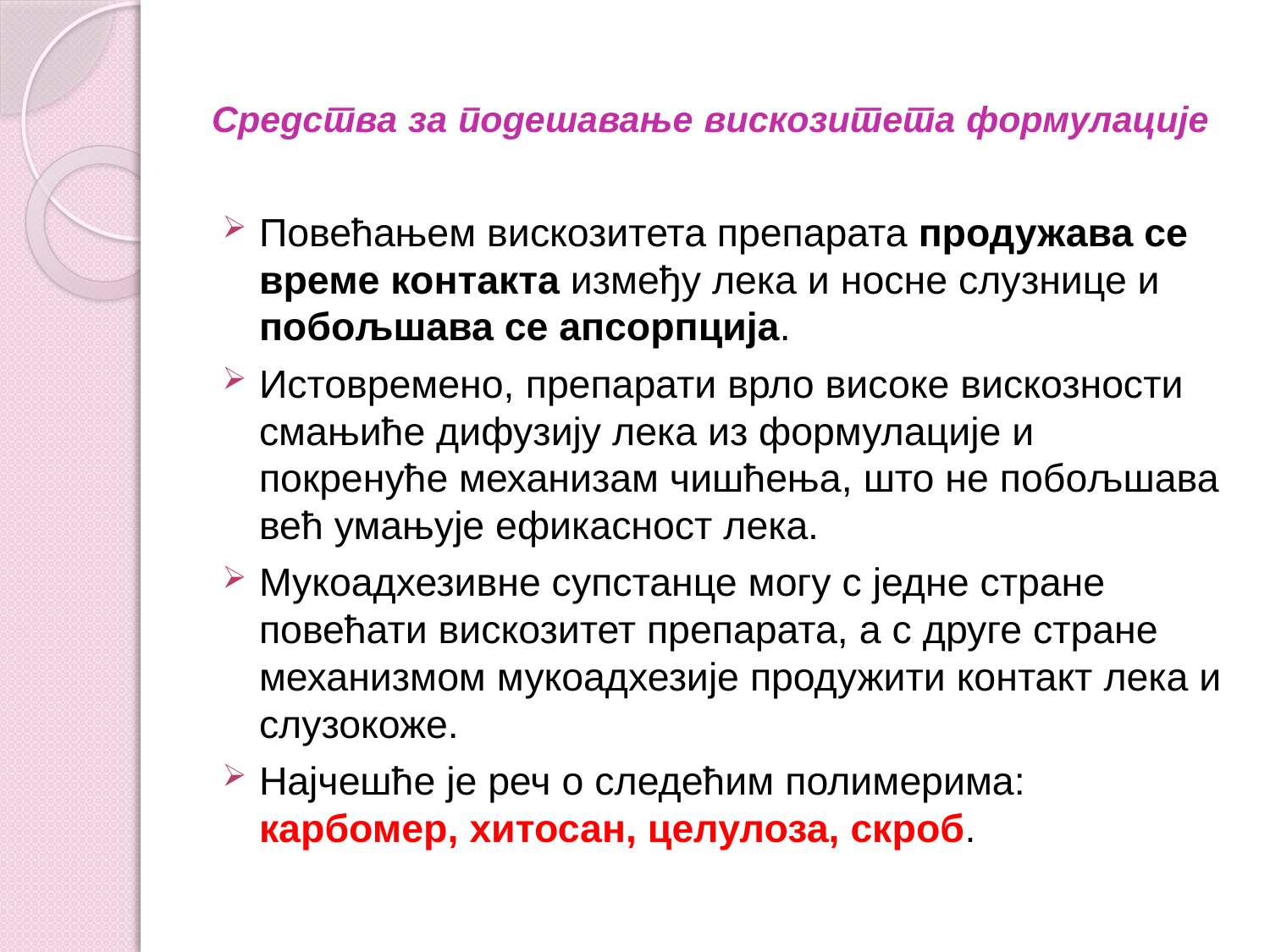

# Средства за подешавање вискозитета формулације
Повећањем вискозитета препарата продужава се време контакта између лека и носне слузнице и побољшава се апсорпција.
Истовремено, препарати врло високе вискозности смањиће дифузију лека из формулације и покренуће механизам чишћења, што не побољшава већ умањује ефикасност лека.
Мукоадхезивне супстанце могу с једне стране повећати вискозитет препарата, а с друге стране механизмом мукоадхезије продужити контакт лека и слузокоже.
Најчешће је реч о следећим полимерима: карбомер, хитосан, целулоза, скроб.